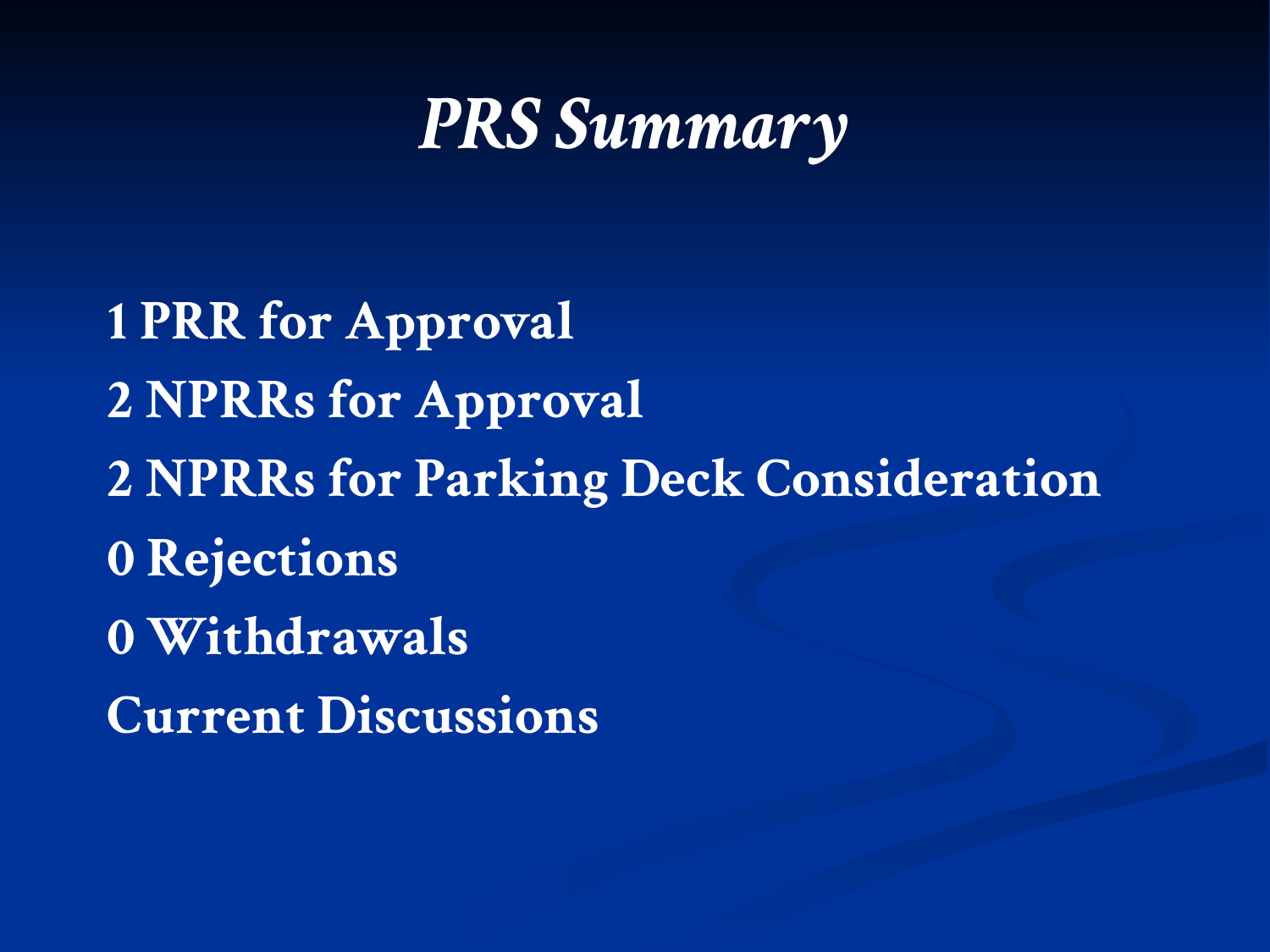

# PRS Summary
1 PRR for Approval
2 NPRRs for Approval
2 NPRRs for Parking Deck Consideration
0 Rejections
0 Withdrawals
Current Discussions